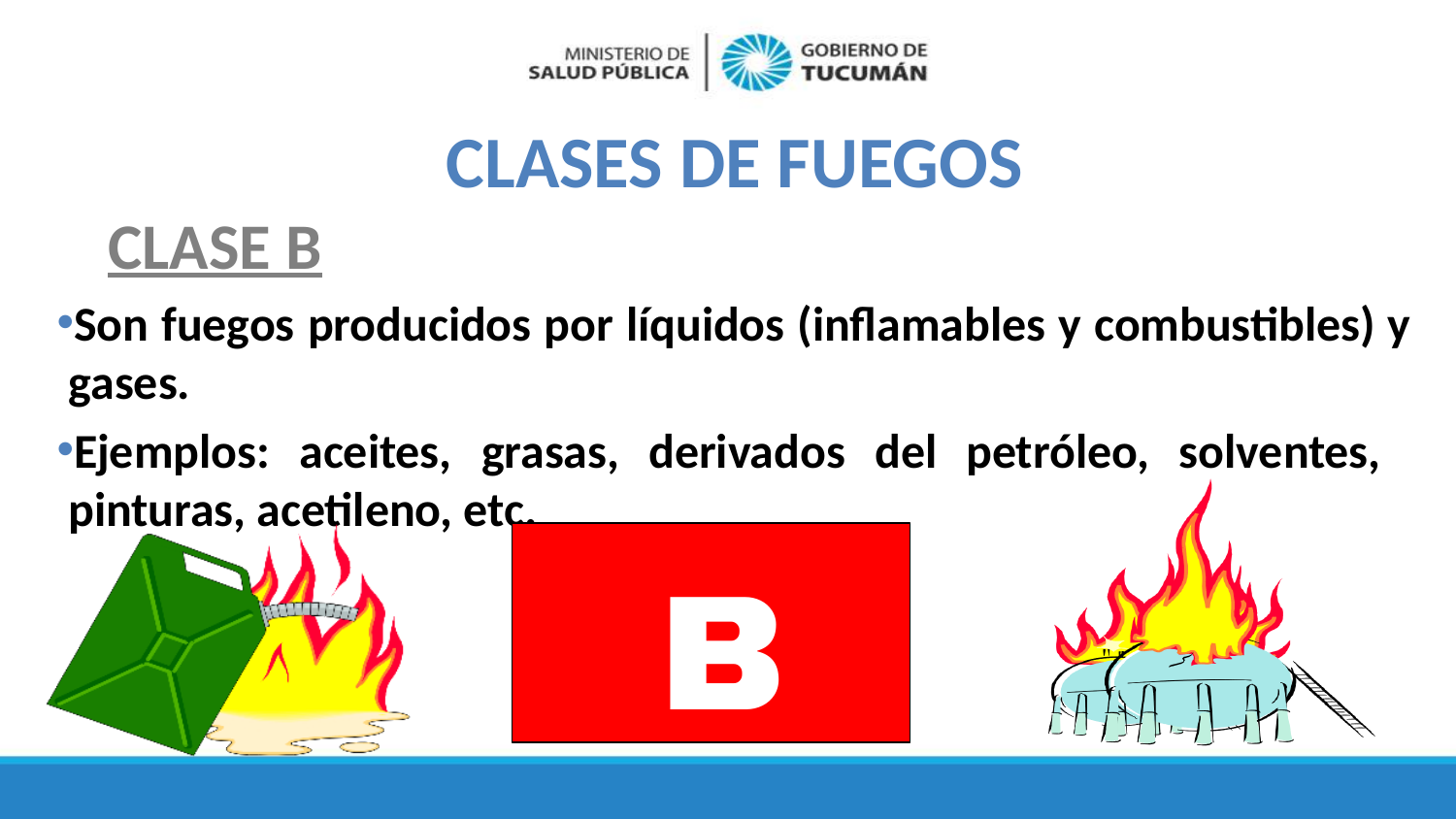

# CLASES DE FUEGOS
    CLASE B
Son fuegos producidos por líquidos (inflamables y combustibles) y gases.
Ejemplos: aceites, grasas, derivados del petróleo, solventes,  pinturas, acetileno, etc.

B